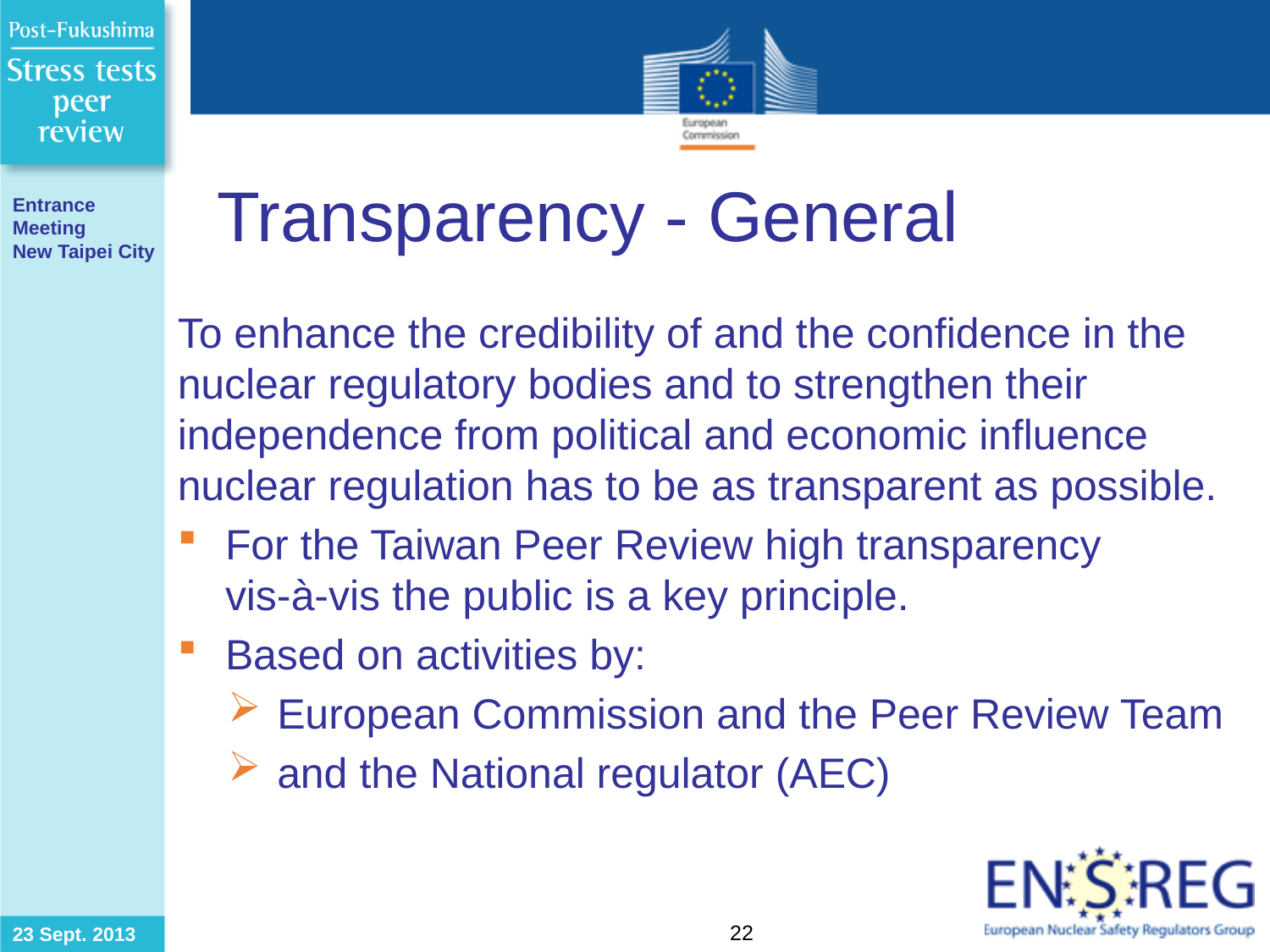

# Transparency - General
To enhance the credibility of and the confidence in the nuclear regulatory bodies and to strengthen their independence from political and economic influence nuclear regulation has to be as transparent as possible.
For the Taiwan Peer Review high transparency
vis-à-vis the public is a key principle.
Based on activities by:
European Commission and the Peer Review Team
and the National regulator (AEC)